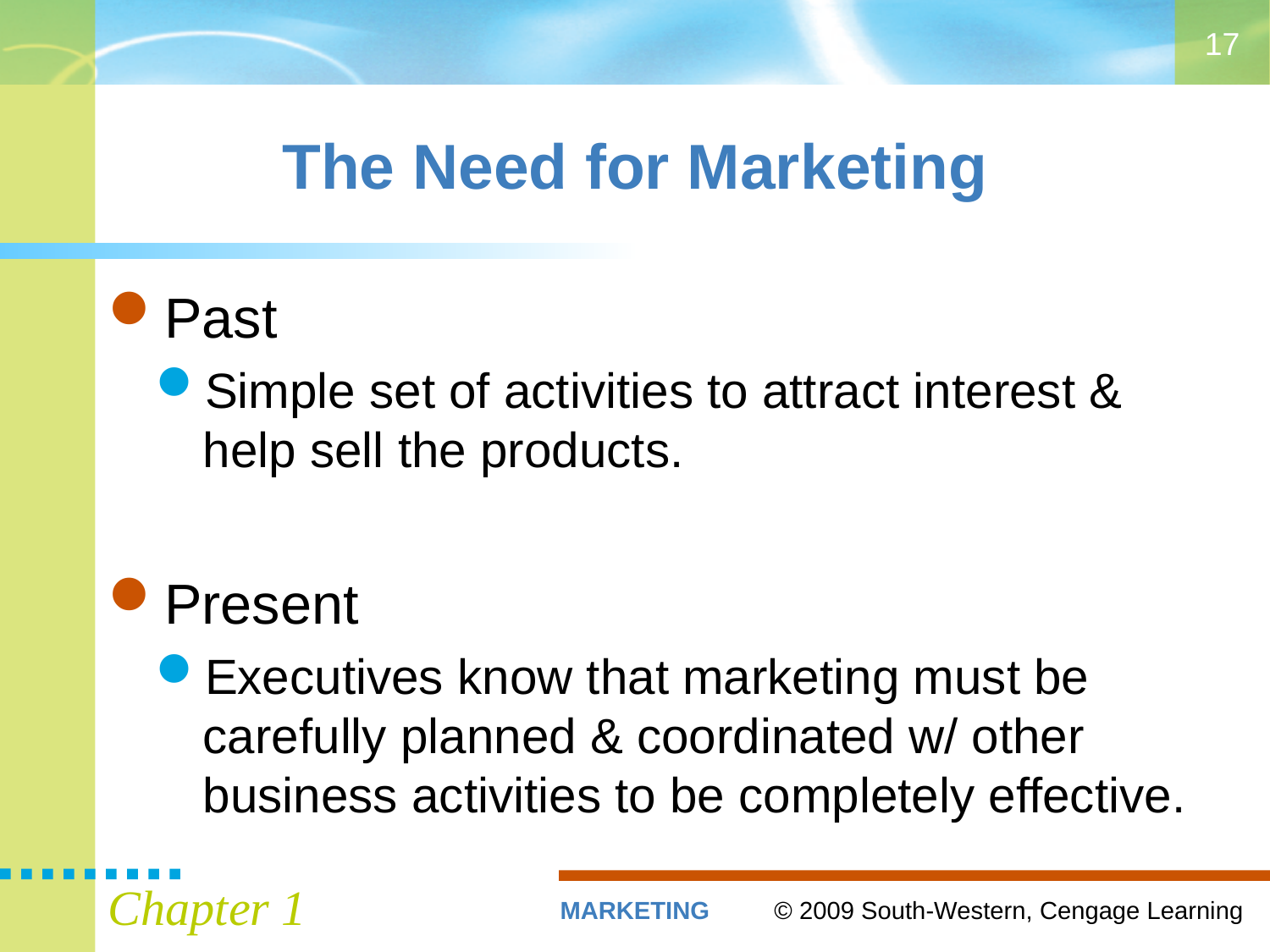

17
# The Need for Marketing
Past
Simple set of activities to attract interest & help sell the products.

Present
Executives know that marketing must be carefully planned & coordinated w/ other business activities to be completely effective.
Chapter 1